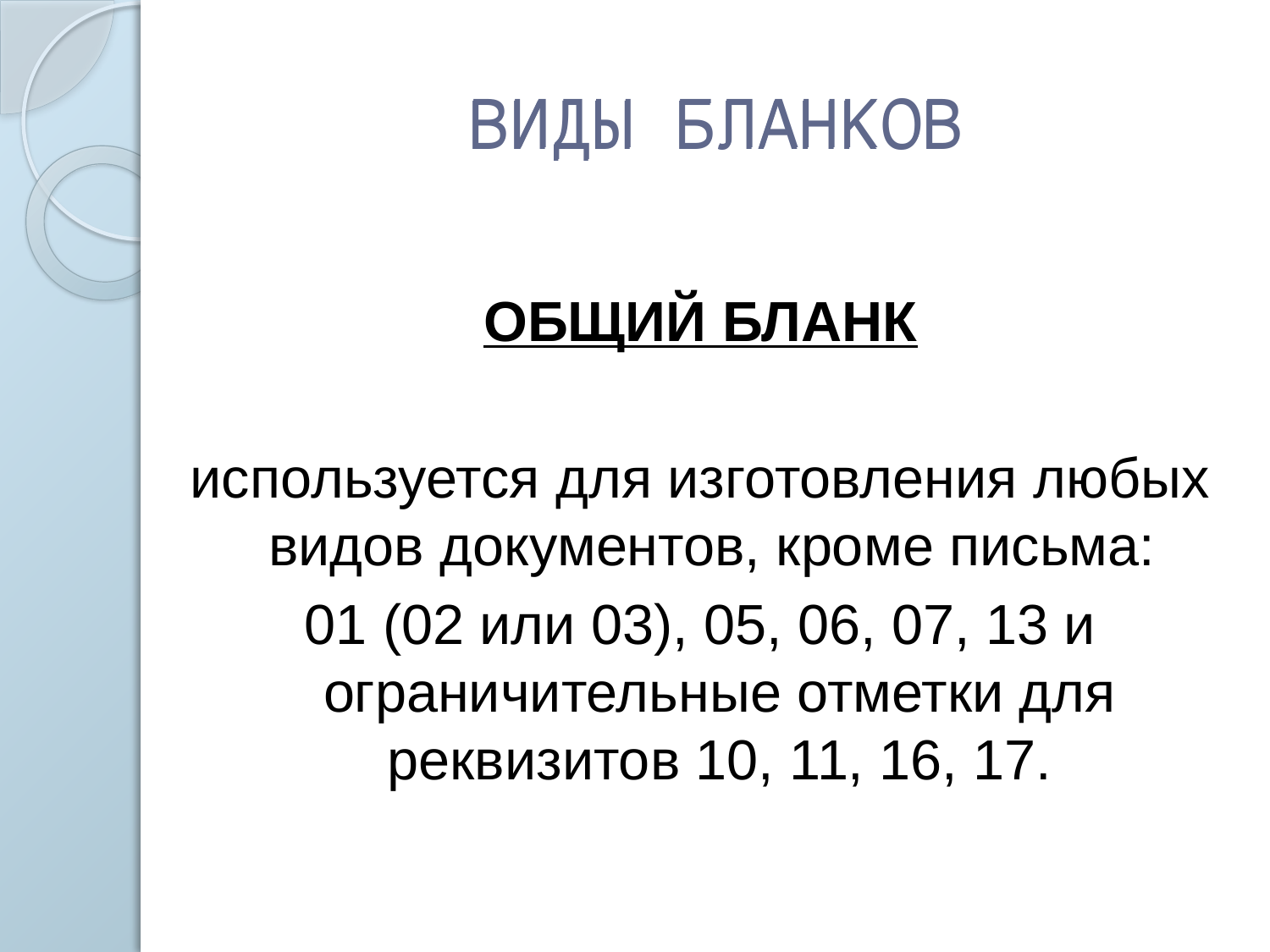

# ВИДЫ БЛАНКОВ
ВИДЫ БЛАНКОВ

ОБЩИЙ БЛАНК

используется для изготовления любых видов документов, кроме письма:
01 (02 или 03), 05, 06, 07, 13 и ограничительные отметки для реквизитов 10, 11, 16, 17.